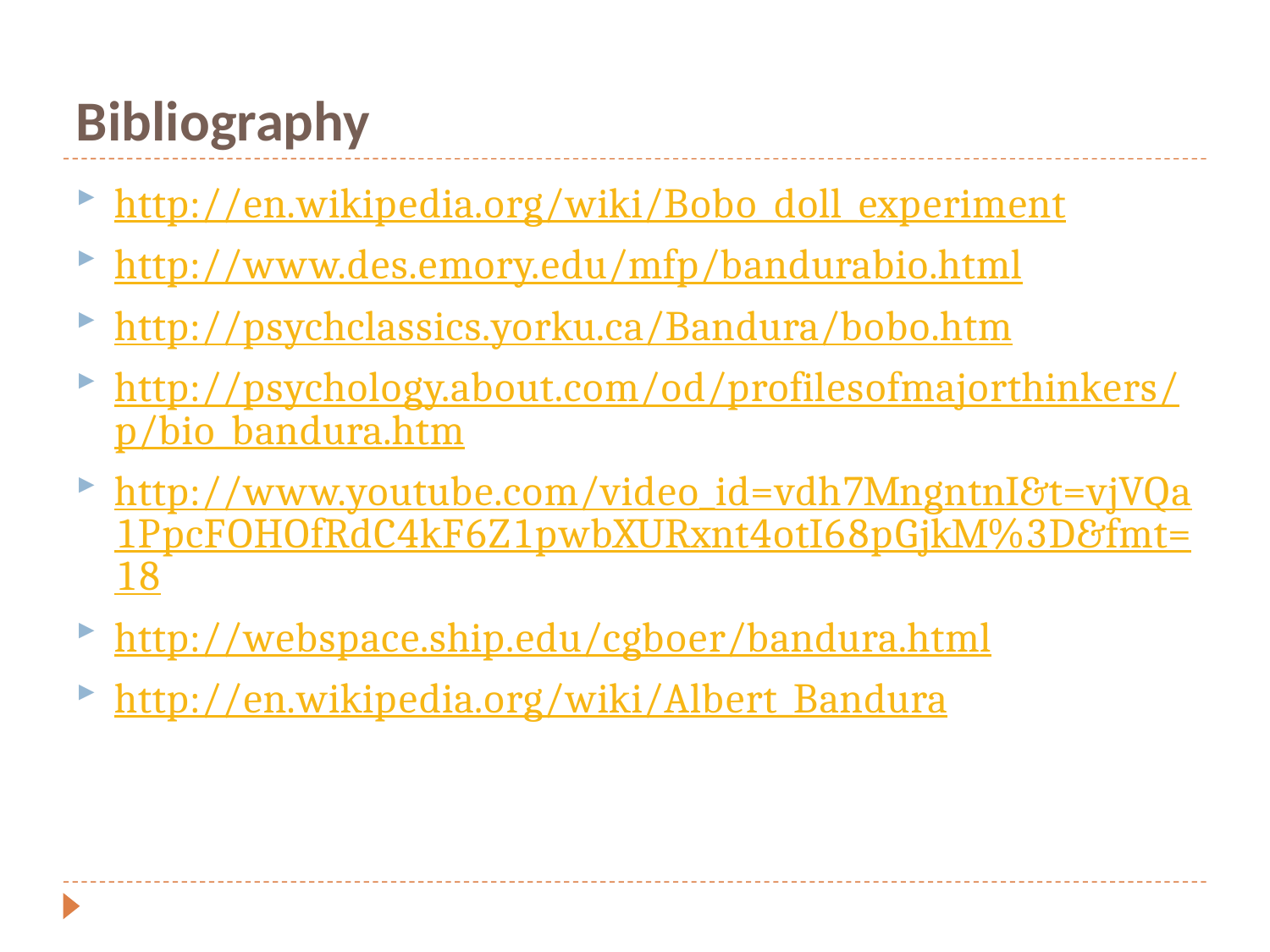

# Bibliography
http://en.wikipedia.org/wiki/Bobo_doll_experiment
http://www.des.emory.edu/mfp/bandurabio.html
http://psychclassics.yorku.ca/Bandura/bobo.htm
http://psychology.about.com/od/profilesofmajorthinkers/p/bio_bandura.htm
http://www.youtube.com/video_id=vdh7MngntnI&t=vjVQa1PpcFOHOfRdC4kF6Z1pwbXURxnt4otI68pGjkM%3D&fmt=18
http://webspace.ship.edu/cgboer/bandura.html
http://en.wikipedia.org/wiki/Albert_Bandura